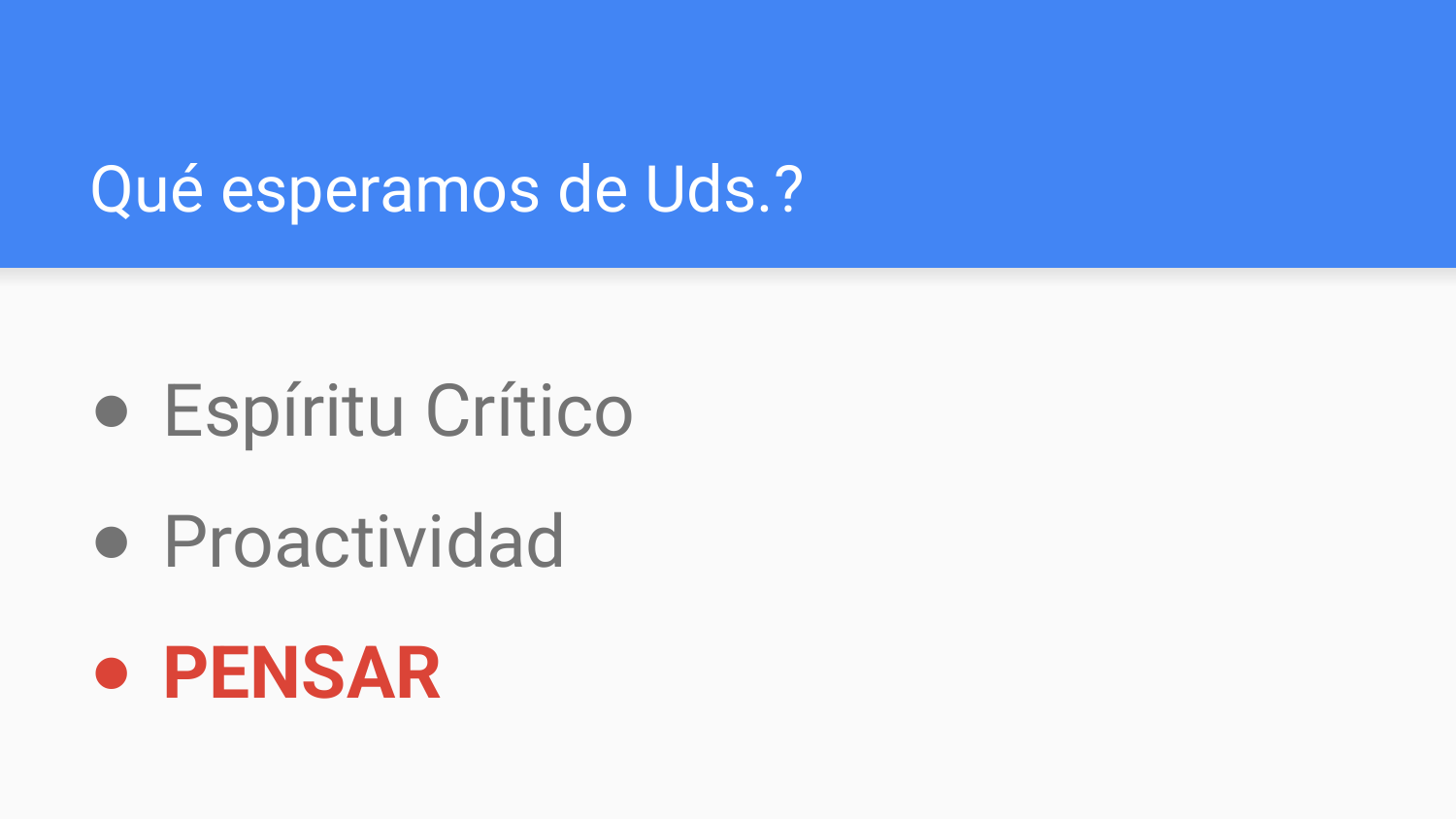

# Qué esperamos de Uds.?
Espíritu Crítico
Proactividad
PENSAR